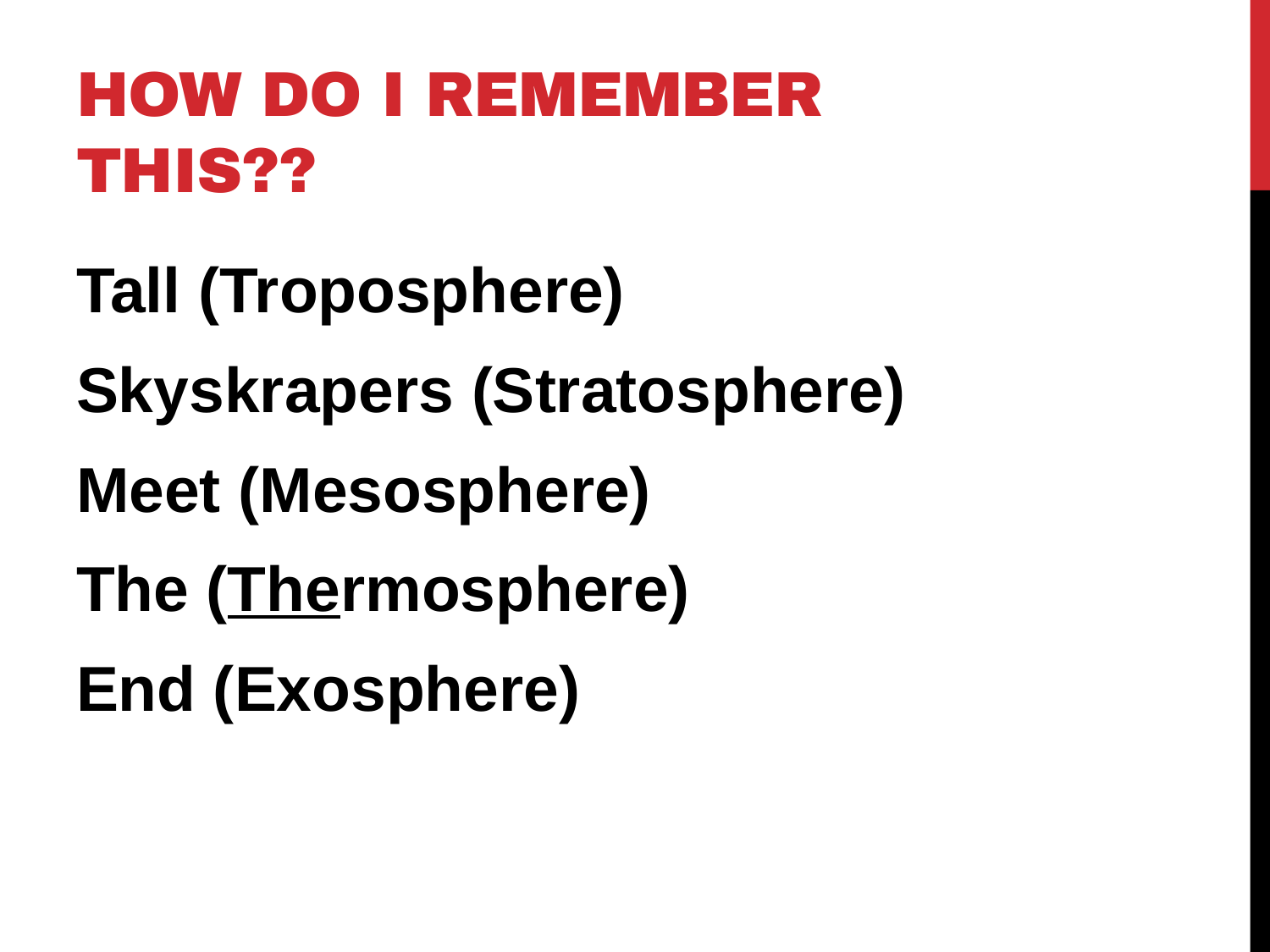

# How Do I remember this??
Tall (Troposphere)
Skyskrapers (Stratosphere)
Meet (Mesosphere)
The (Thermosphere)
End (Exosphere)